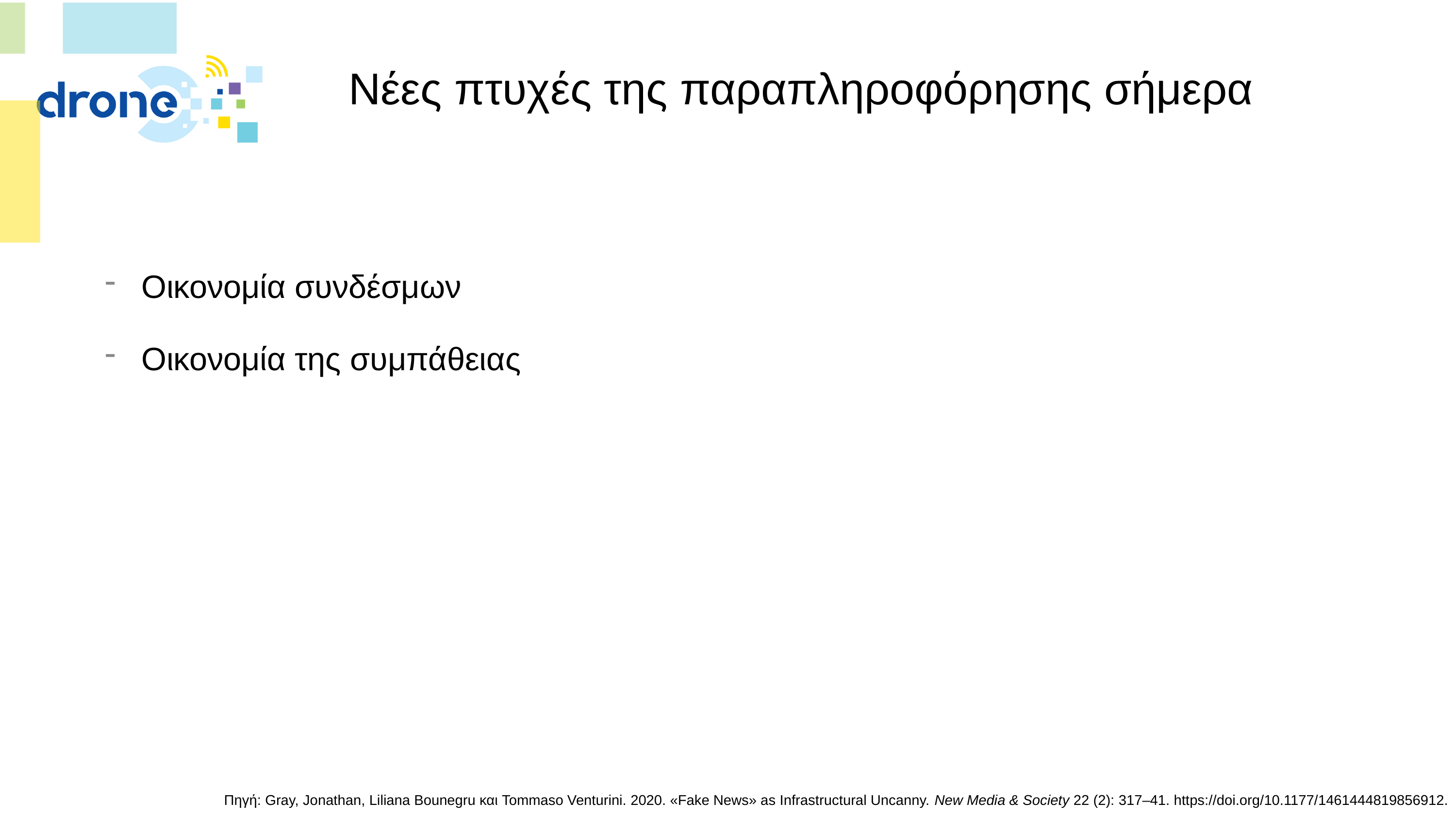

# Νέες πτυχές της παραπληροφόρησης σήμερα

Οικονομία συνδέσμων
Οικονομία της συμπάθειας
Πηγή: Gray, Jonathan, Liliana Bounegru και Tommaso Venturini. 2020. «Fake News» as Infrastructural Uncanny. New Media & Society 22 (2): 317–41. https://doi.org/10.1177/1461444819856912.